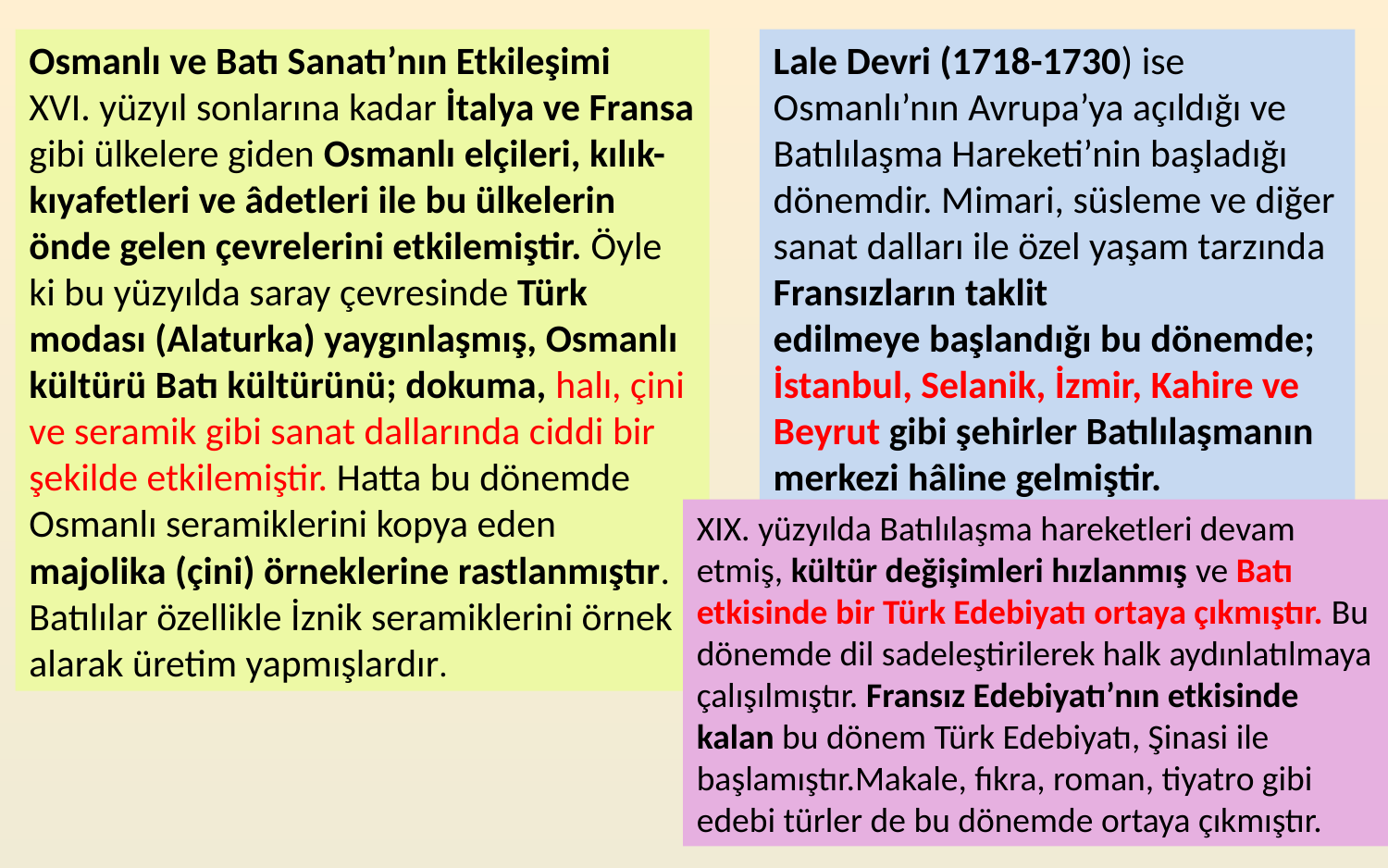

Osmanlı ve Batı Sanatı’nın Etkileşimi
XVI. yüzyıl sonlarına kadar İtalya ve Fransa gibi ülkelere giden Osmanlı elçileri, kılık-kıyafetleri ve âdetleri ile bu ülkelerin önde gelen çevrelerini etkilemiştir. Öyle ki bu yüzyılda saray çevresinde Türk modası (Alaturka) yaygınlaşmış, Osmanlı kültürü Batı kültürünü; dokuma, halı, çini ve seramik gibi sanat dallarında ciddi bir şekilde etkilemiştir. Hatta bu dönemde Osmanlı seramiklerini kopya eden majolika (çini) örneklerine rastlanmıştır. Batılılar özellikle İznik seramiklerini örnek alarak üretim yapmışlardır.
Lale Devri (1718-1730) ise Osmanlı’nın Avrupa’ya açıldığı ve Batılılaşma Hareketi’nin başladığı dönemdir. Mimari, süsleme ve diğer sanat dalları ile özel yaşam tarzında Fransızların taklit
edilmeye başlandığı bu dönemde; İstanbul, Selanik, İzmir, Kahire ve Beyrut gibi şehirler Batılılaşmanın merkezi hâline gelmiştir.
XIX. yüzyılda Batılılaşma hareketleri devam etmiş, kültür değişimleri hızlanmış ve Batı etkisinde bir Türk Edebiyatı ortaya çıkmıştır. Bu dönemde dil sadeleştirilerek halk aydınlatılmaya
çalışılmıştır. Fransız Edebiyatı’nın etkisinde kalan bu dönem Türk Edebiyatı, Şinasi ile başlamıştır.Makale, fıkra, roman, tiyatro gibi edebi türler de bu dönemde ortaya çıkmıştır.